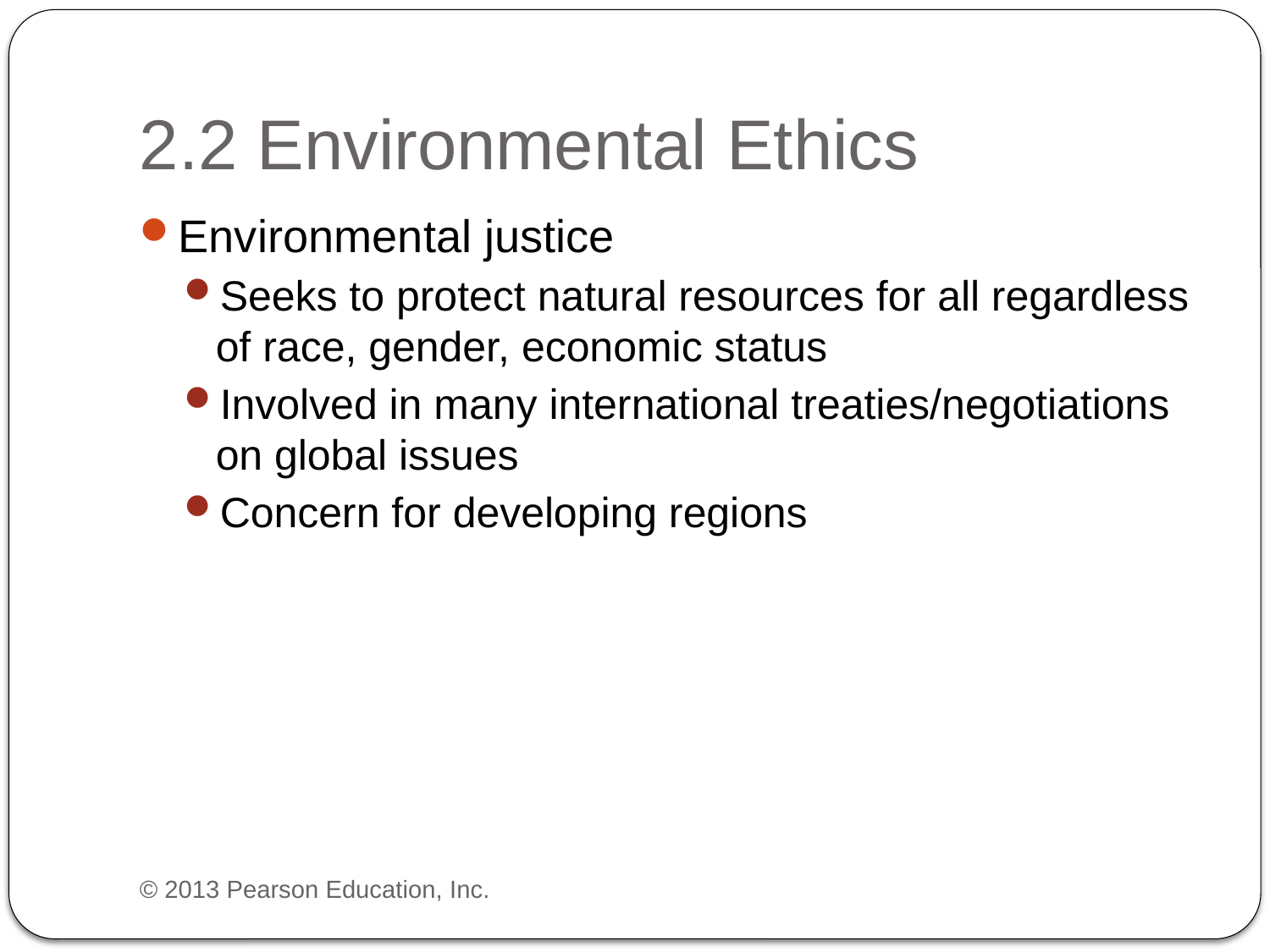

# 2.2 Environmental Ethics
Environmental justice
Seeks to protect natural resources for all regardless of race, gender, economic status
Involved in many international treaties/negotiations on global issues
Concern for developing regions
© 2013 Pearson Education, Inc.